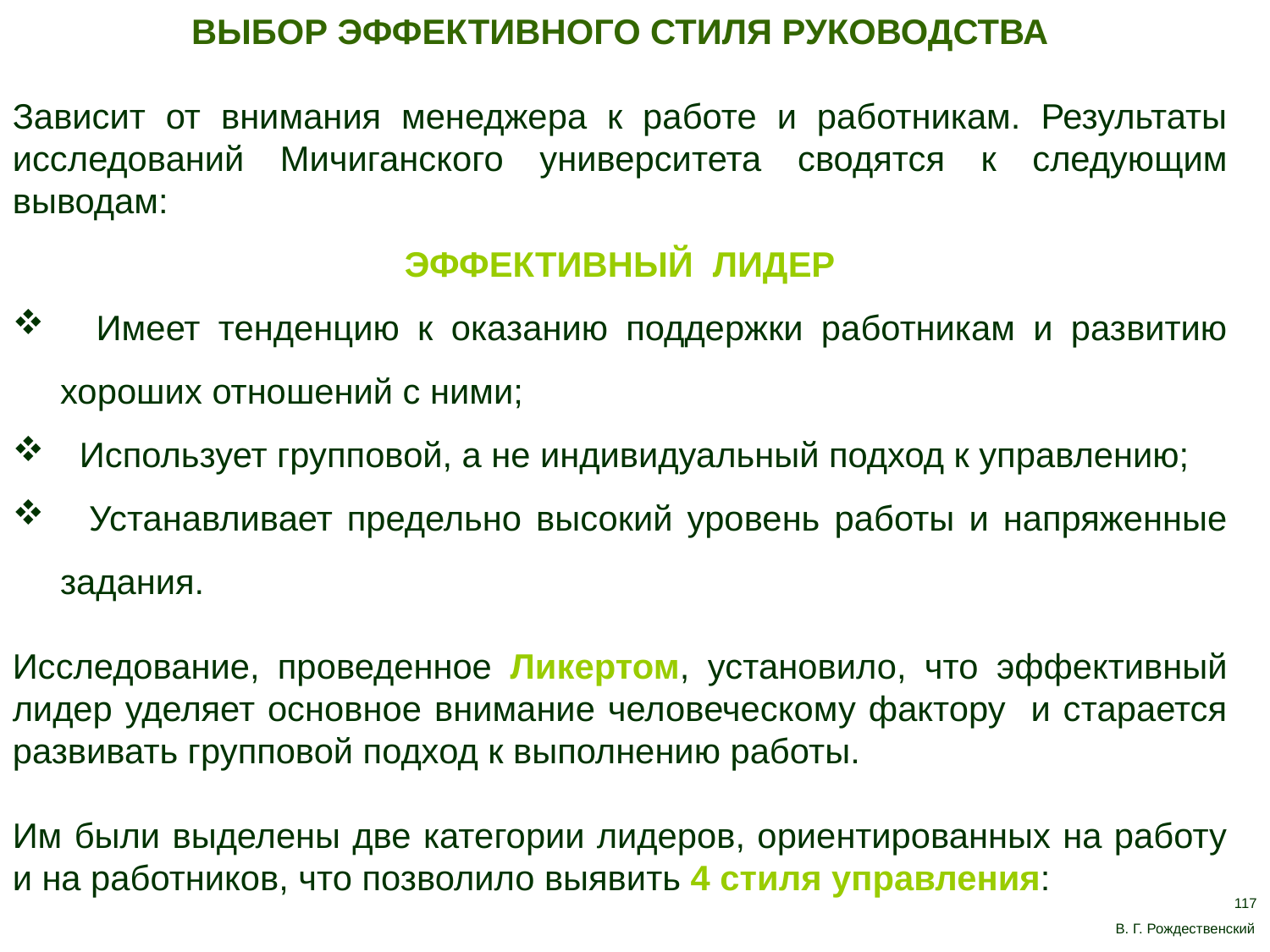

ВЫБОР ЭФФЕКТИВНОГО СТИЛЯ РУКОВОДСТВА

Зависит от внимания менеджера к работе и работникам. Результаты исследований Мичиганского университета сводятся к следующим выводам:
ЭФФЕКТИВНЫЙ  ЛИДЕР
  Имеет тенденцию к оказанию поддержки работникам и развитию хороших отношений с ними;
  Использует групповой, а не индивидуальный подход к управлению;
  Устанавливает предельно высокий уровень работы и напряженные задания.

Исследование, проведенное Ликертом, установило, что эффективный лидер уделяет основное внимание человеческому фактору  и старается развивать групповой подход к выполнению работы.

Им были выделены две категории лидеров, ориентированных на работу и на работников, что позволило выявить 4 стиля управления:
117
В. Г. Рождественский